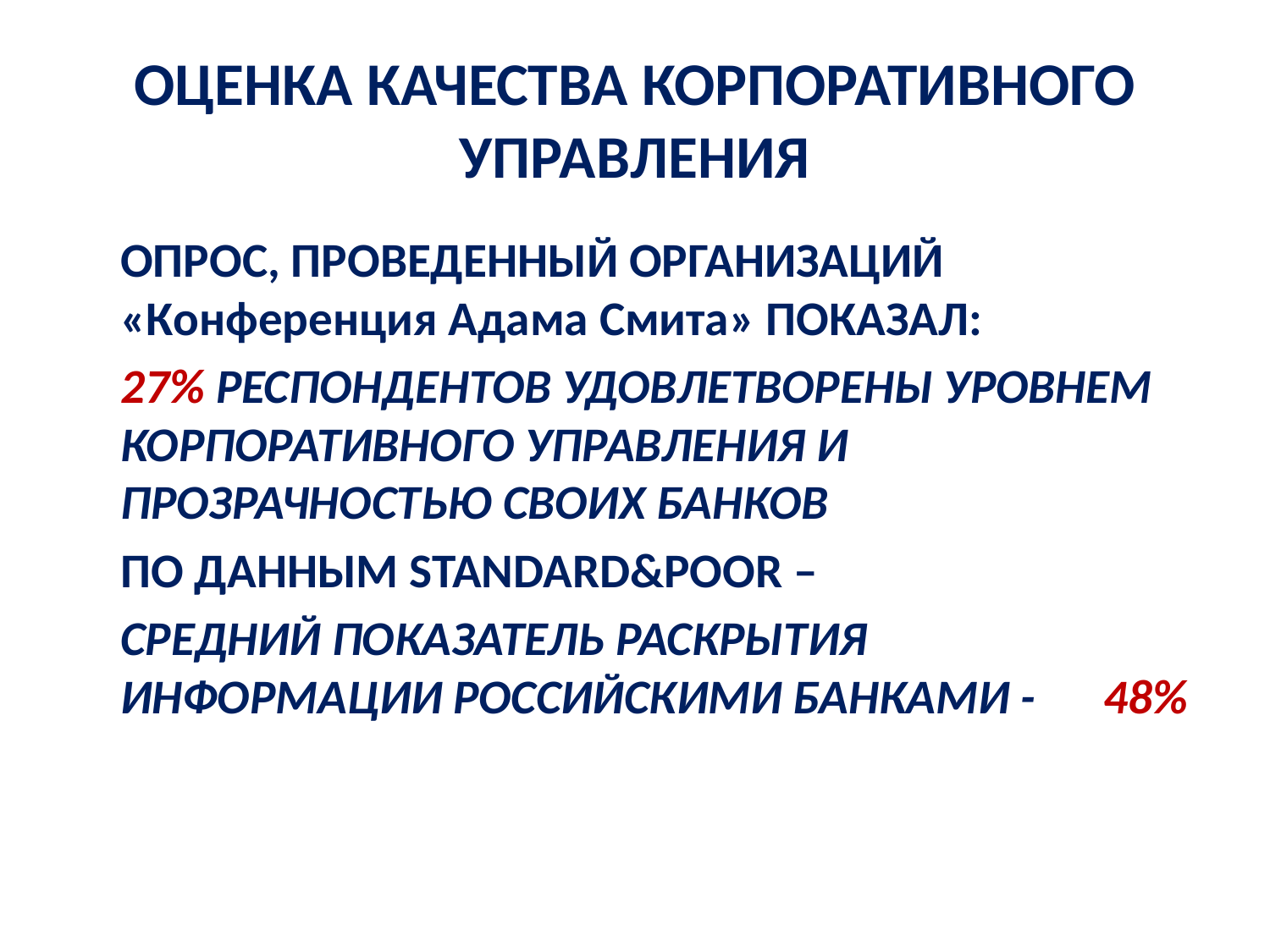

# ОЦЕНКА КАЧЕСТВА КОРПОРАТИВНОГО УПРАВЛЕНИЯ
	ОПРОС, ПРОВЕДЕННЫЙ ОРГАНИЗАЦИЙ «Конференция Адама Смита» ПОКАЗАЛ:
			27% РЕСПОНДЕНТОВ УДОВЛЕТВОРЕНЫ УРОВНЕМ КОРПОРАТИВНОГО УПРАВЛЕНИЯ И ПРОЗРАЧНОСТЬЮ СВОИХ БАНКОВ
	ПО ДАННЫМ STANDARD&POOR –
	СРЕДНИЙ ПОКАЗАТЕЛЬ РАСКРЫТИЯ ИНФОРМАЦИИ РОССИЙСКИМИ БАНКАМИ - 		48%